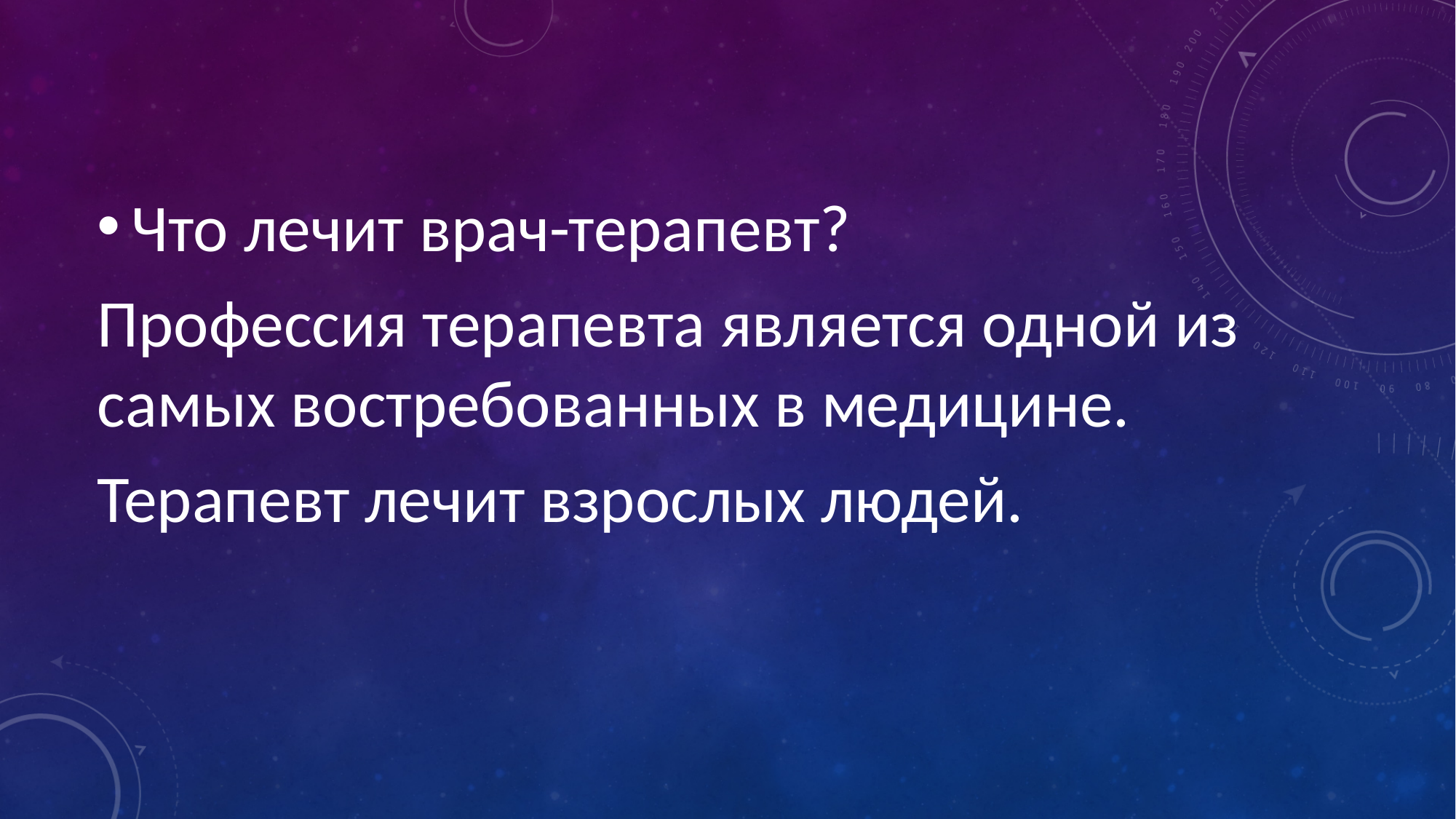

Что лечит врач-терапевт?
Профессия терапевта является одной из самых востребованных в медицине.
Терапевт лечит взрослых людей.